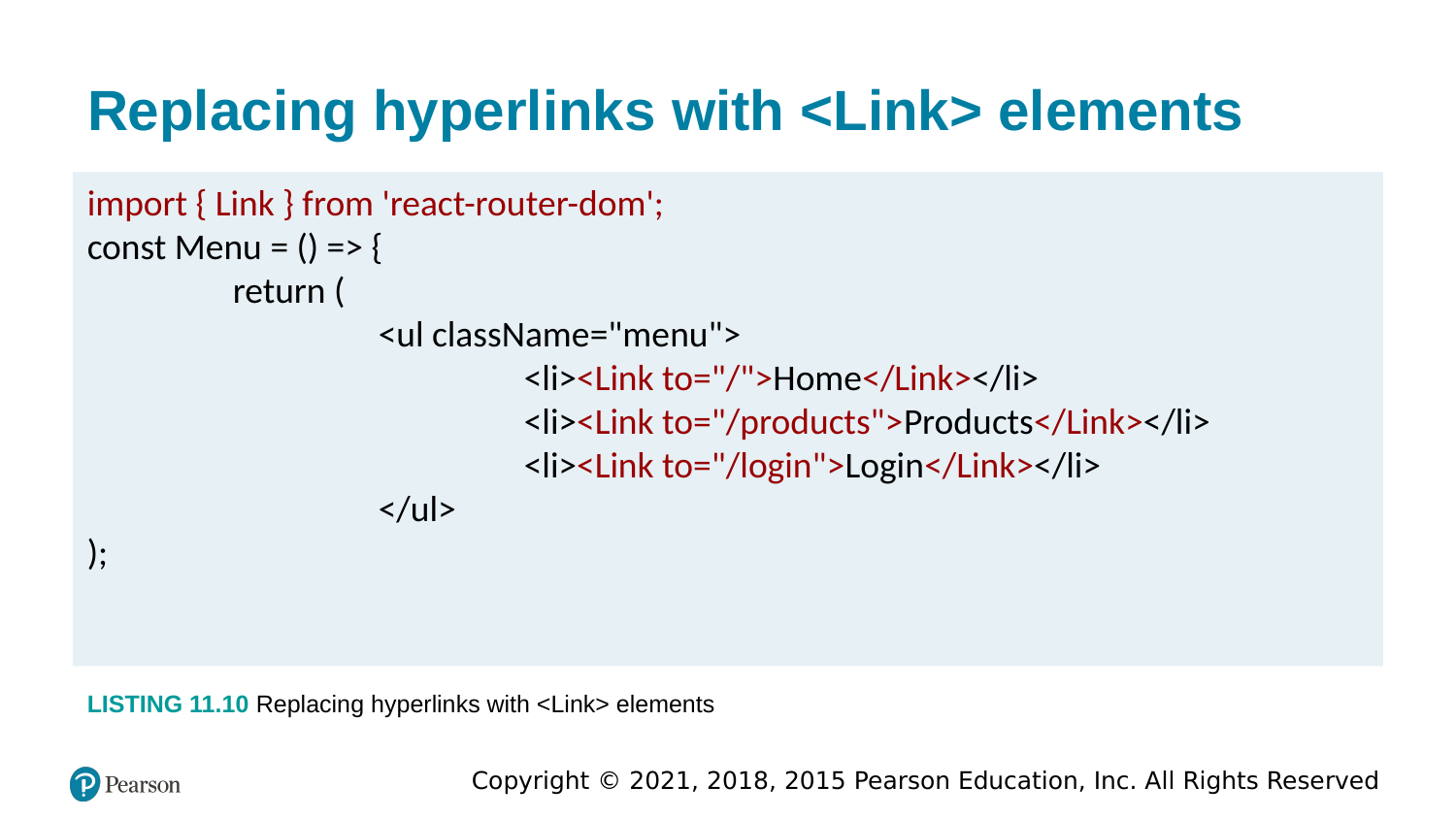

# Replacing hyperlinks with <Link> elements
import { Link } from 'react-router-dom';
const Menu = () => {
	return (
		<ul className="menu">
			<li><Link to="/">Home</Link></li>
			<li><Link to="/products">Products</Link></li>
			<li><Link to="/login">Login</Link></li>
		</ul>
);
LISTING 11.10 Replacing hyperlinks with <Link> elements